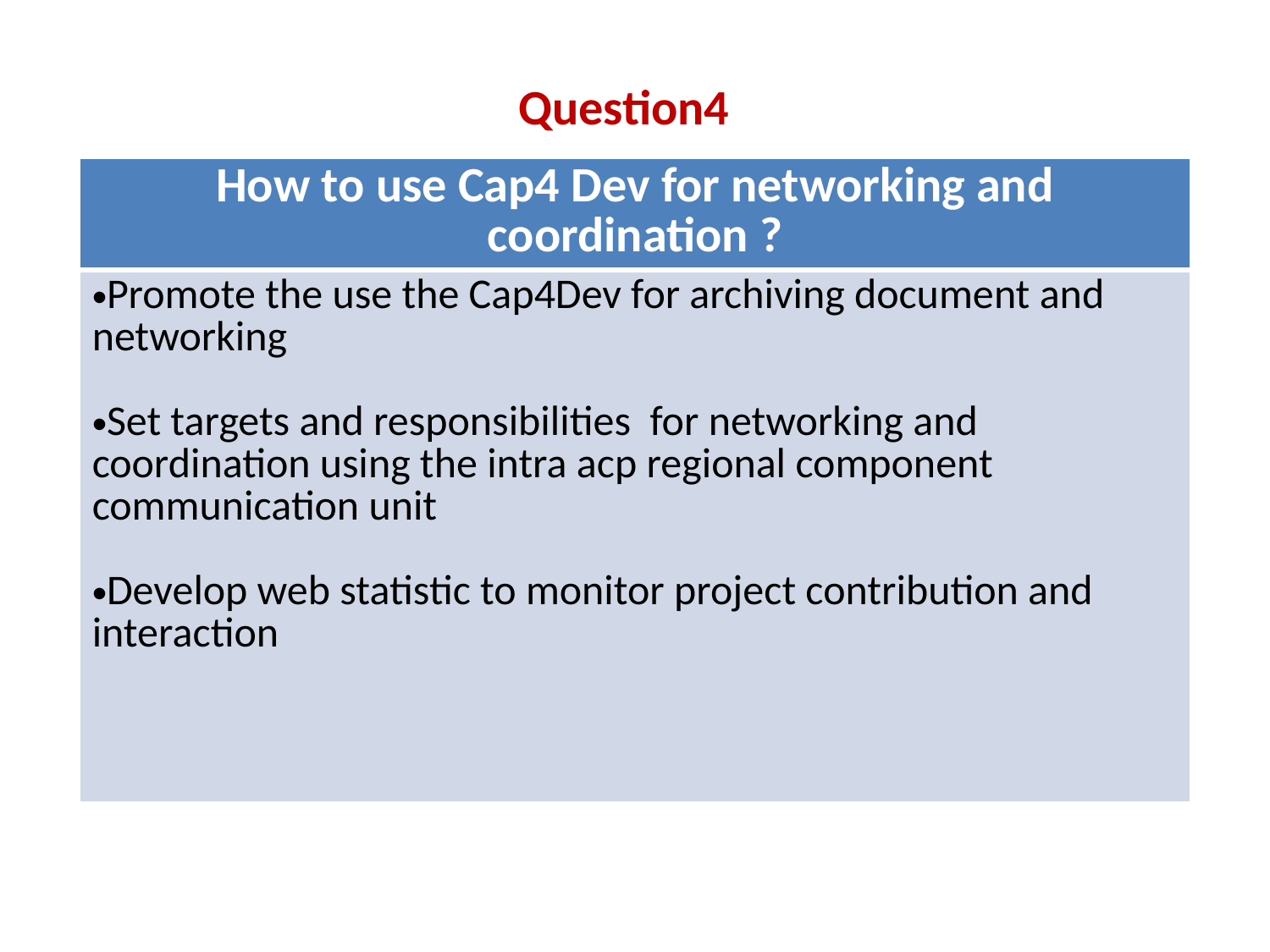

Question4
| How to use Cap4 Dev for networking and coordination ? |
| --- |
| Promote the use the Cap4Dev for archiving document and networking Set targets and responsibilities for networking and coordination using the intra acp regional component communication unit Develop web statistic to monitor project contribution and interaction |